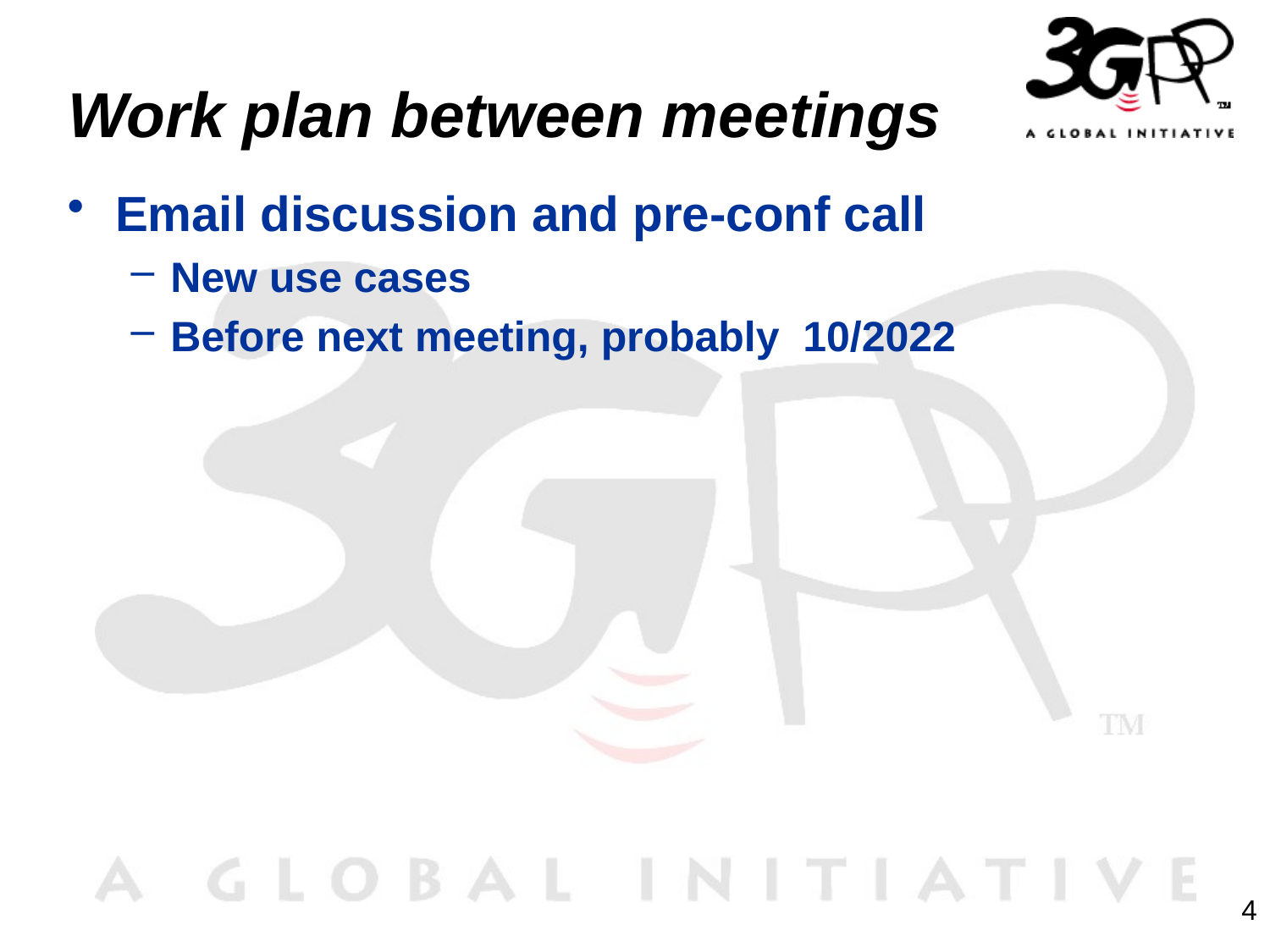

# Work plan between meetings
Email discussion and pre-conf call
New use cases
Before next meeting, probably  10/2022

4